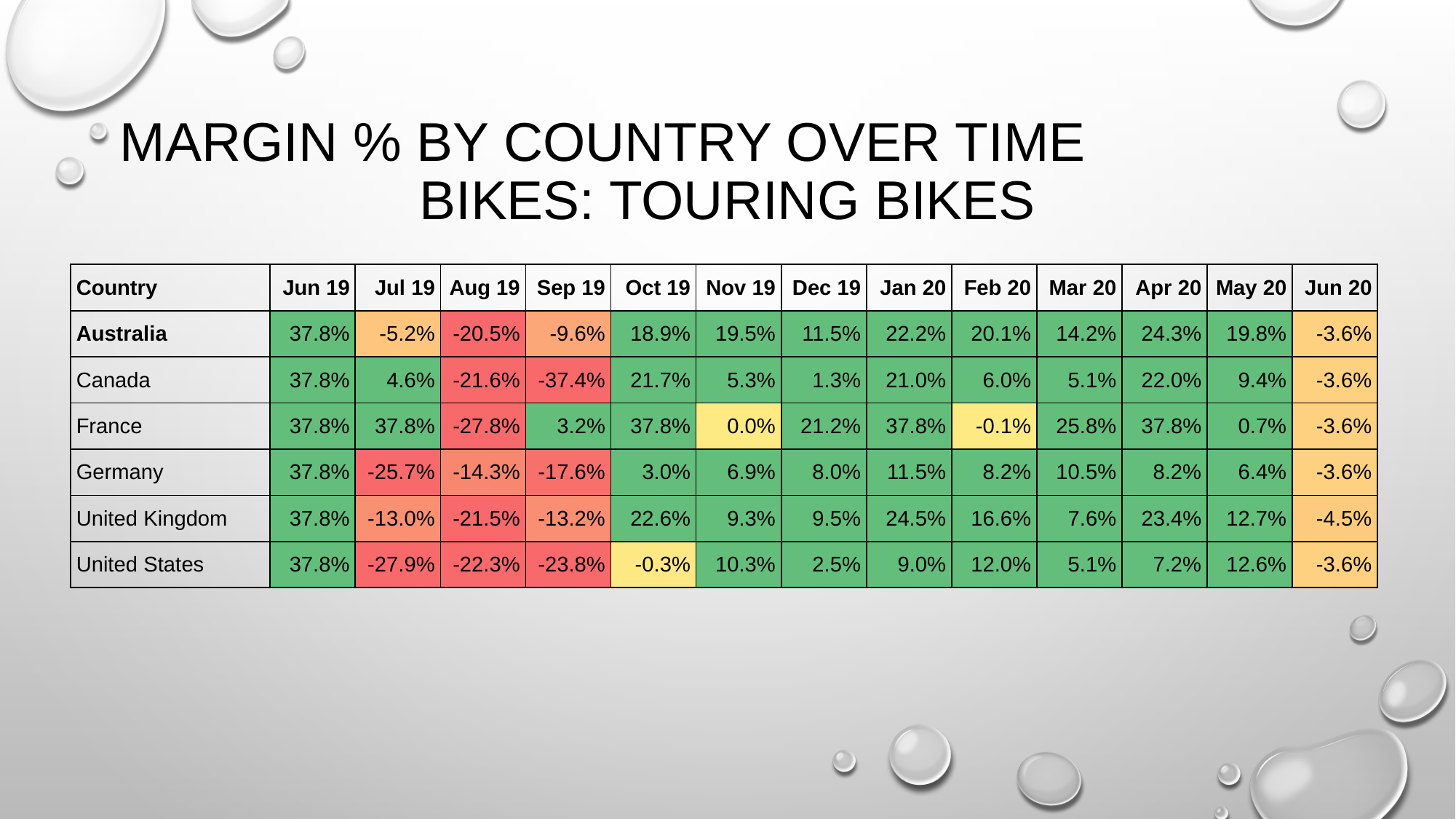

# Margin % by Country over time
Bikes: Touring Bikes
| Country | Jun 19 | Jul 19 | Aug 19 | Sep 19 | Oct 19 | Nov 19 | Dec 19 | Jan 20 | Feb 20 | Mar 20 | Apr 20 | May 20 | Jun 20 |
| --- | --- | --- | --- | --- | --- | --- | --- | --- | --- | --- | --- | --- | --- |
| Australia | 37.8% | -5.2% | -20.5% | -9.6% | 18.9% | 19.5% | 11.5% | 22.2% | 20.1% | 14.2% | 24.3% | 19.8% | -3.6% |
| Canada | 37.8% | 4.6% | -21.6% | -37.4% | 21.7% | 5.3% | 1.3% | 21.0% | 6.0% | 5.1% | 22.0% | 9.4% | -3.6% |
| France | 37.8% | 37.8% | -27.8% | 3.2% | 37.8% | 0.0% | 21.2% | 37.8% | -0.1% | 25.8% | 37.8% | 0.7% | -3.6% |
| Germany | 37.8% | -25.7% | -14.3% | -17.6% | 3.0% | 6.9% | 8.0% | 11.5% | 8.2% | 10.5% | 8.2% | 6.4% | -3.6% |
| United Kingdom | 37.8% | -13.0% | -21.5% | -13.2% | 22.6% | 9.3% | 9.5% | 24.5% | 16.6% | 7.6% | 23.4% | 12.7% | -4.5% |
| United States | 37.8% | -27.9% | -22.3% | -23.8% | -0.3% | 10.3% | 2.5% | 9.0% | 12.0% | 5.1% | 7.2% | 12.6% | -3.6% |